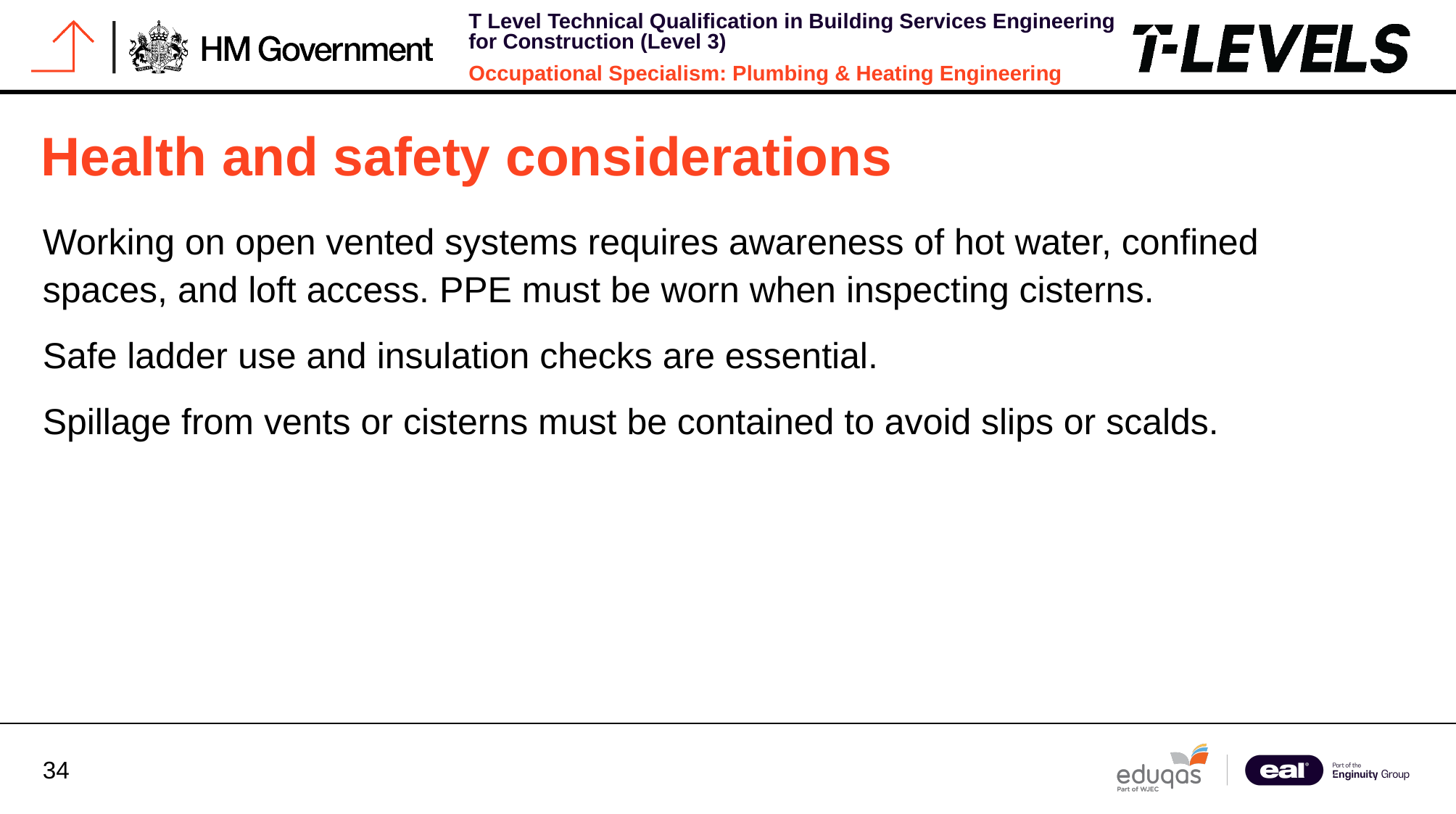

# Health and safety considerations
Working on open vented systems requires awareness of hot water, confined spaces, and loft access. PPE must be worn when inspecting cisterns.
Safe ladder use and insulation checks are essential.
Spillage from vents or cisterns must be contained to avoid slips or scalds.